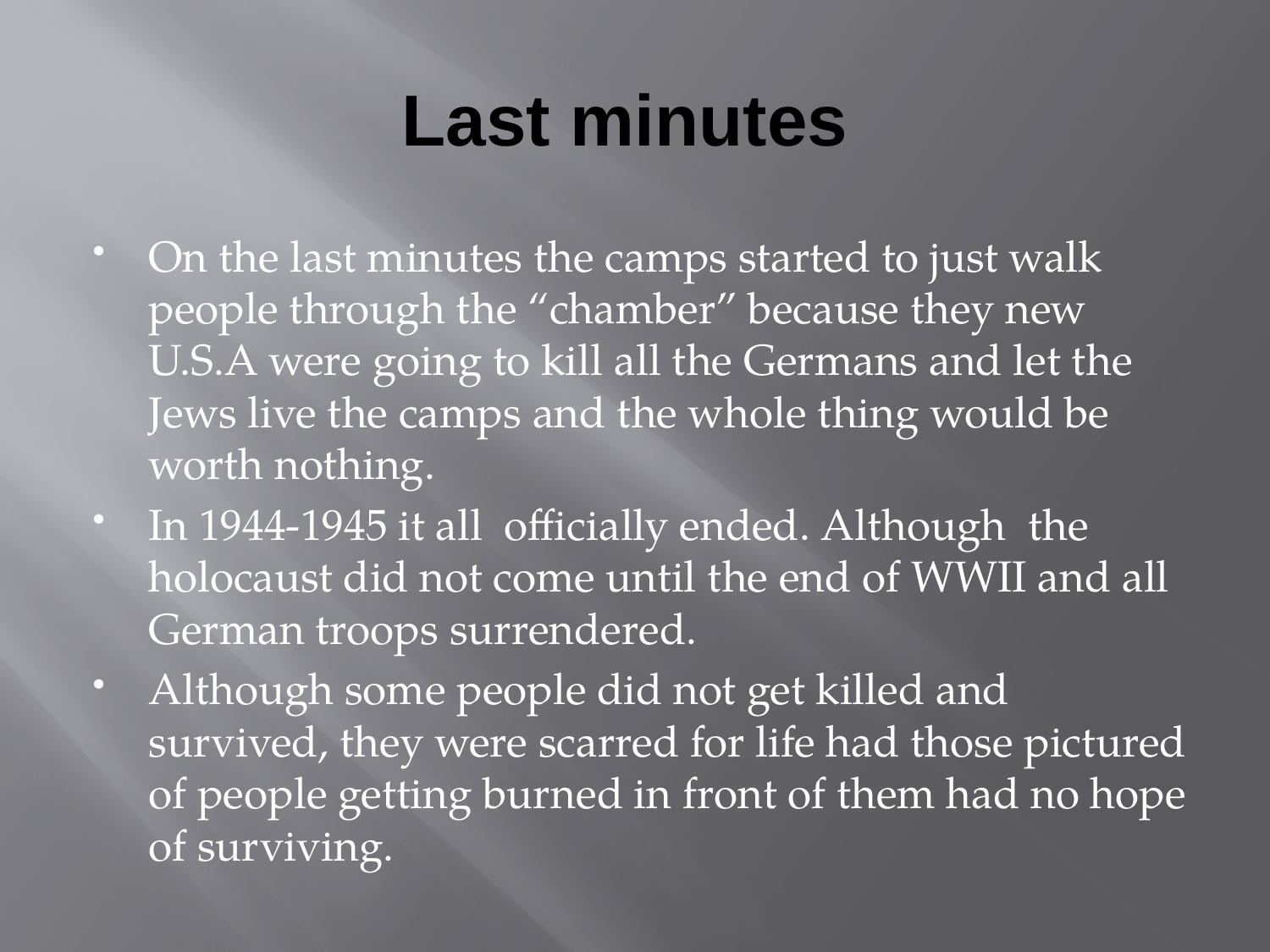

# Last minutes
On the last minutes the camps started to just walk people through the “chamber” because they new U.S.A were going to kill all the Germans and let the Jews live the camps and the whole thing would be worth nothing.
In 1944-1945 it all  officially ended. Although  the holocaust did not come until the end of WWII and all German troops surrendered.
Although some people did not get killed and survived, they were scarred for life had those pictured of people getting burned in front of them had no hope of surviving.